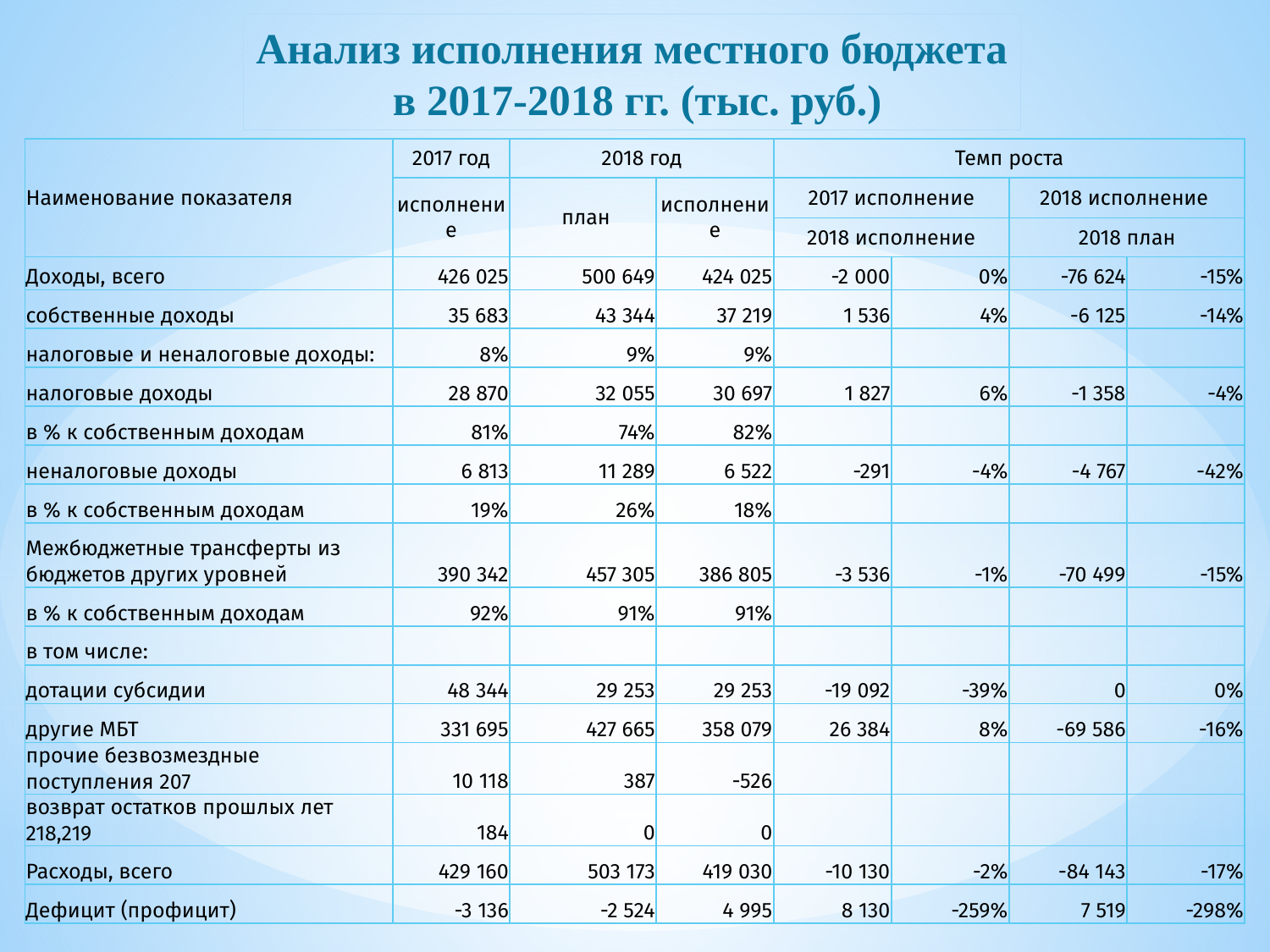

Анализ исполнения местного бюджета
 в 2017-2018 гг. (тыс. руб.)
| Наименование показателя | 2017 год | 2018 год |  | Темп роста |  |  |  |
| --- | --- | --- | --- | --- | --- | --- | --- |
|  | исполнение | план | исполнение | 2017 исполнение |  | 2018 исполнение |  |
|  |  |  |  | 2018 исполнение |  | 2018 план |  |
| Доходы, всего | 426 025 | 500 649 | 424 025 | -2 000 | 0% | -76 624 | -15% |
| собственные доходы | 35 683 | 43 344 | 37 219 | 1 536 | 4% | -6 125 | -14% |
| налоговые и неналоговые доходы: | 8% | 9% | 9% |  |  |  |  |
| налоговые доходы | 28 870 | 32 055 | 30 697 | 1 827 | 6% | -1 358 | -4% |
| в % к собственным доходам | 81% | 74% | 82% |  |  |  |  |
| неналоговые доходы | 6 813 | 11 289 | 6 522 | -291 | -4% | -4 767 | -42% |
| в % к собственным доходам | 19% | 26% | 18% |  |  |  |  |
| Межбюджетные трансферты из бюджетов других уровней | 390 342 | 457 305 | 386 805 | -3 536 | -1% | -70 499 | -15% |
| в % к собственным доходам | 92% | 91% | 91% |  |  |  |  |
| в том числе: |  |  |  |  |  |  |  |
| дотации субсидии | 48 344 | 29 253 | 29 253 | -19 092 | -39% | 0 | 0% |
| другие МБТ | 331 695 | 427 665 | 358 079 | 26 384 | 8% | -69 586 | -16% |
| прочие безвозмездные поступления 207 | 10 118 | 387 | -526 |  |  |  |  |
| возврат остатков прошлых лет 218,219 | 184 | 0 | 0 |  |  |  |  |
| Расходы, всего | 429 160 | 503 173 | 419 030 | -10 130 | -2% | -84 143 | -17% |
| Дефицит (профицит) | -3 136 | -2 524 | 4 995 | 8 130 | -259% | 7 519 | -298% |